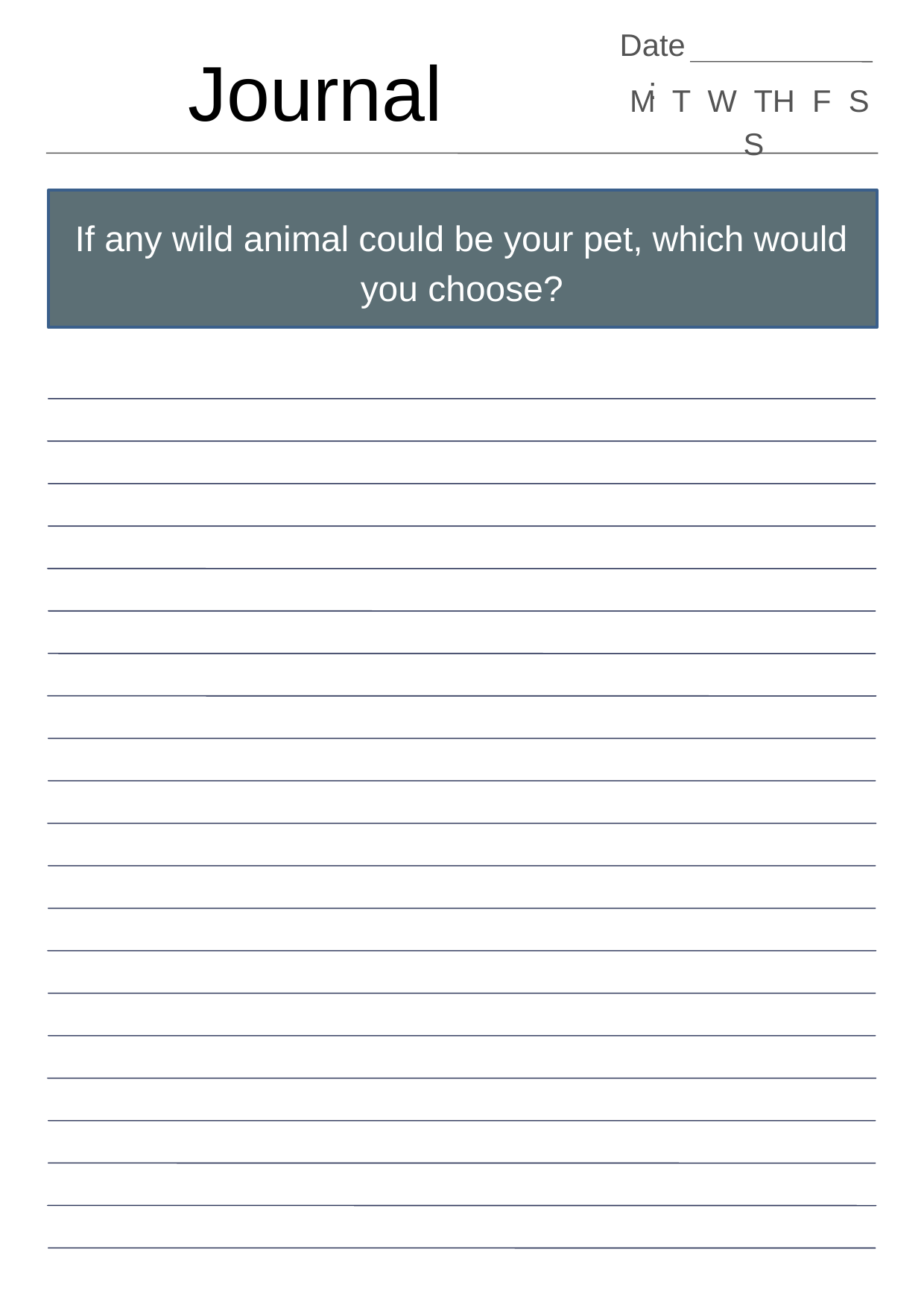

Date:
Journal

M  T  W  TH  F  S  S

If any wild animal could be your pet, which would you choose?